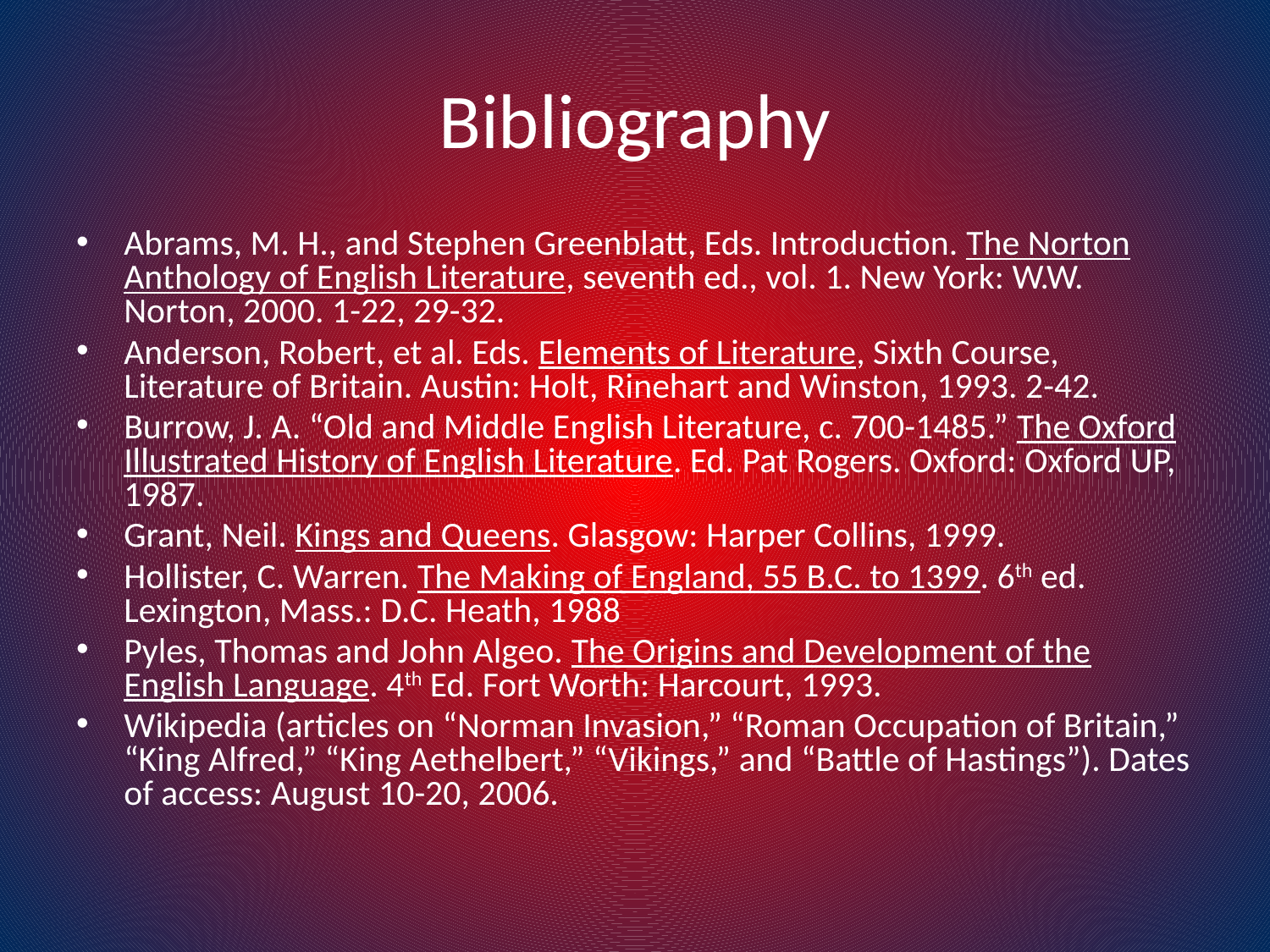

# Bibliography
Abrams, M. H., and Stephen Greenblatt, Eds. Introduction. The Norton Anthology of English Literature, seventh ed., vol. 1. New York: W.W. Norton, 2000. 1-22, 29-32.
Anderson, Robert, et al. Eds. Elements of Literature, Sixth Course, Literature of Britain. Austin: Holt, Rinehart and Winston, 1993. 2-42.
Burrow, J. A. “Old and Middle English Literature, c. 700-1485.” The Oxford Illustrated History of English Literature. Ed. Pat Rogers. Oxford: Oxford UP, 1987.
Grant, Neil. Kings and Queens. Glasgow: Harper Collins, 1999.
Hollister, C. Warren. The Making of England, 55 B.C. to 1399. 6th ed. Lexington, Mass.: D.C. Heath, 1988
Pyles, Thomas and John Algeo. The Origins and Development of the English Language. 4th Ed. Fort Worth: Harcourt, 1993.
Wikipedia (articles on “Norman Invasion,” “Roman Occupation of Britain,” “King Alfred,” “King Aethelbert,” “Vikings,” and “Battle of Hastings”). Dates of access: August 10-20, 2006.